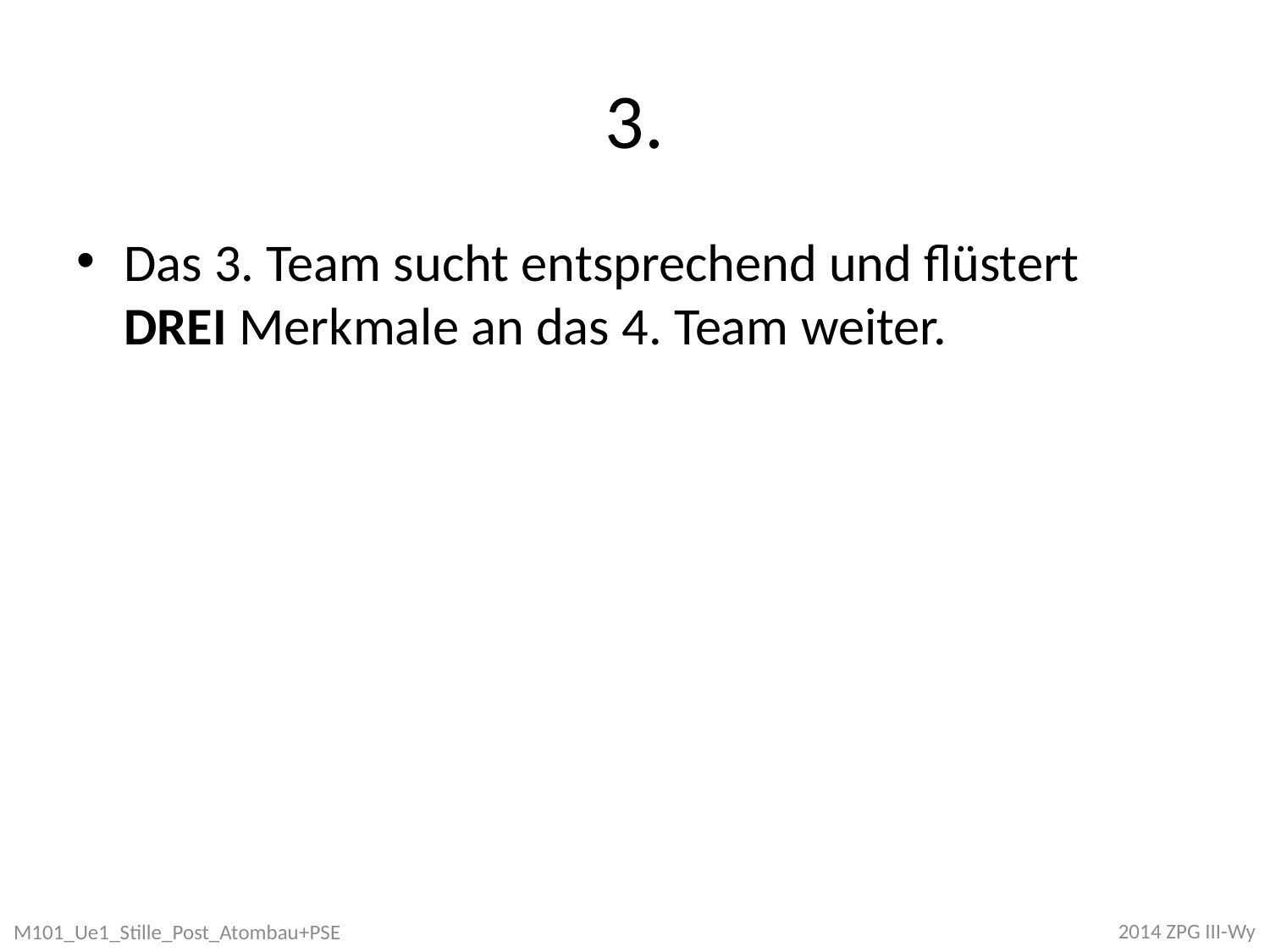

# 3.
Das 3. Team sucht entsprechend und flüstert DREI Merkmale an das 4. Team weiter.
2014 ZPG III-Wy
M101_Ue1_Stille_Post_Atombau+PSE